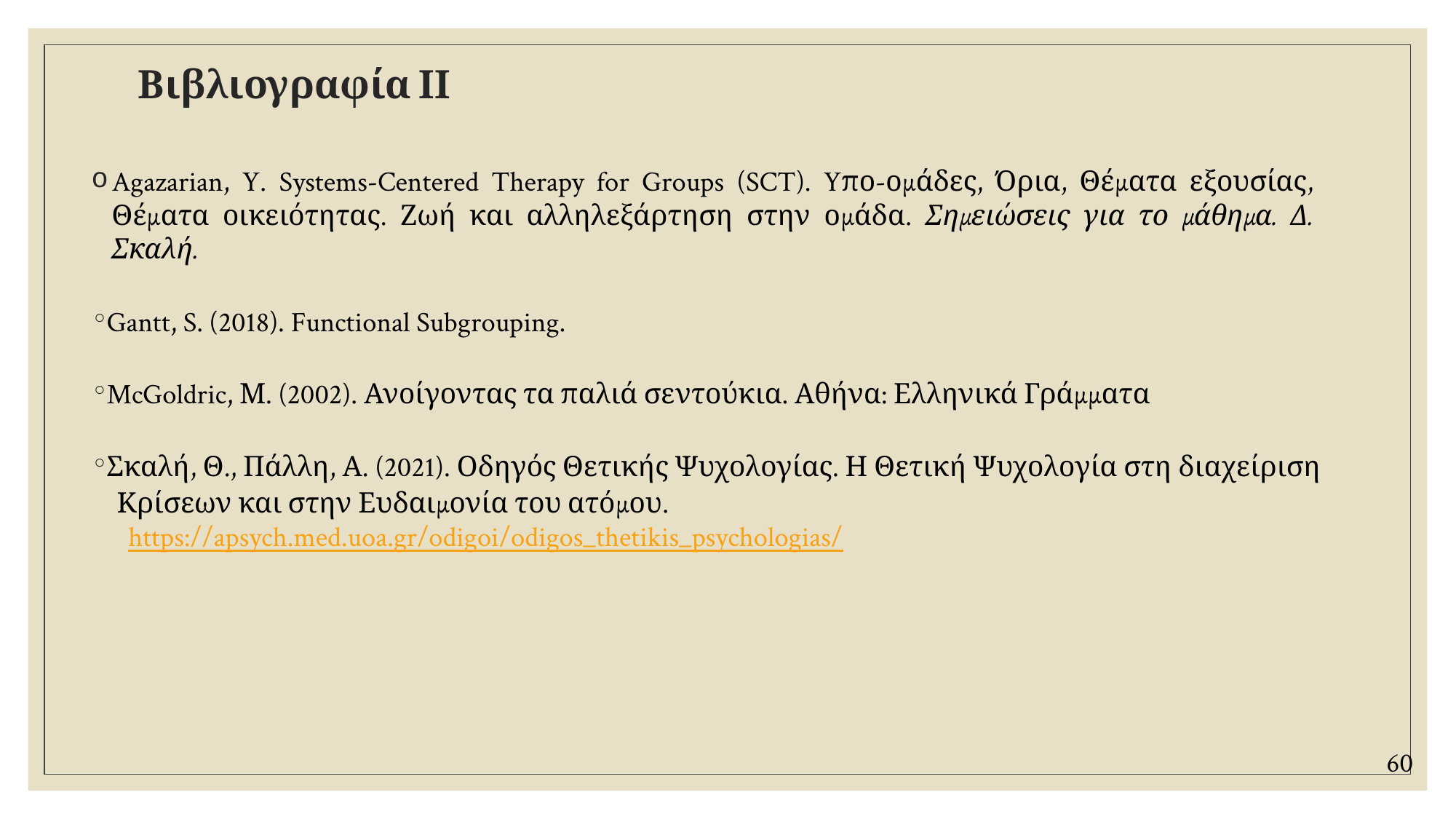

# Βιβλιογραφία ΙΙ

Agazarian, Y. Systems-Centered Therapy for Groups (SCT). Yπο-ομάδες, Όρια, Θέματα εξουσίας, Θέματα οικειότητας. Ζωή και αλληλεξάρτηση στην ομάδα. Σημειώσεις για το μάθημα. Δ. Σκαλή.

Gantt, S. (2018). Functional Subgrouping.

McGoldric, Μ. (2002). Ανοίγοντας τα παλιά σεντούκια. Αθήνα: Ελληνικά Γράμματα

Σκαλή, Θ., Πάλλη, Α. (2021). Οδηγός Θετικής Ψυχολογίας. Η Θετική Ψυχολογία στη διαχείριση
    Κρίσεων και στην Ευδαιμονία του ατόμου.
 https://apsych.med.uoa.gr/odigoi/odigos_thetikis_psychologias/

60